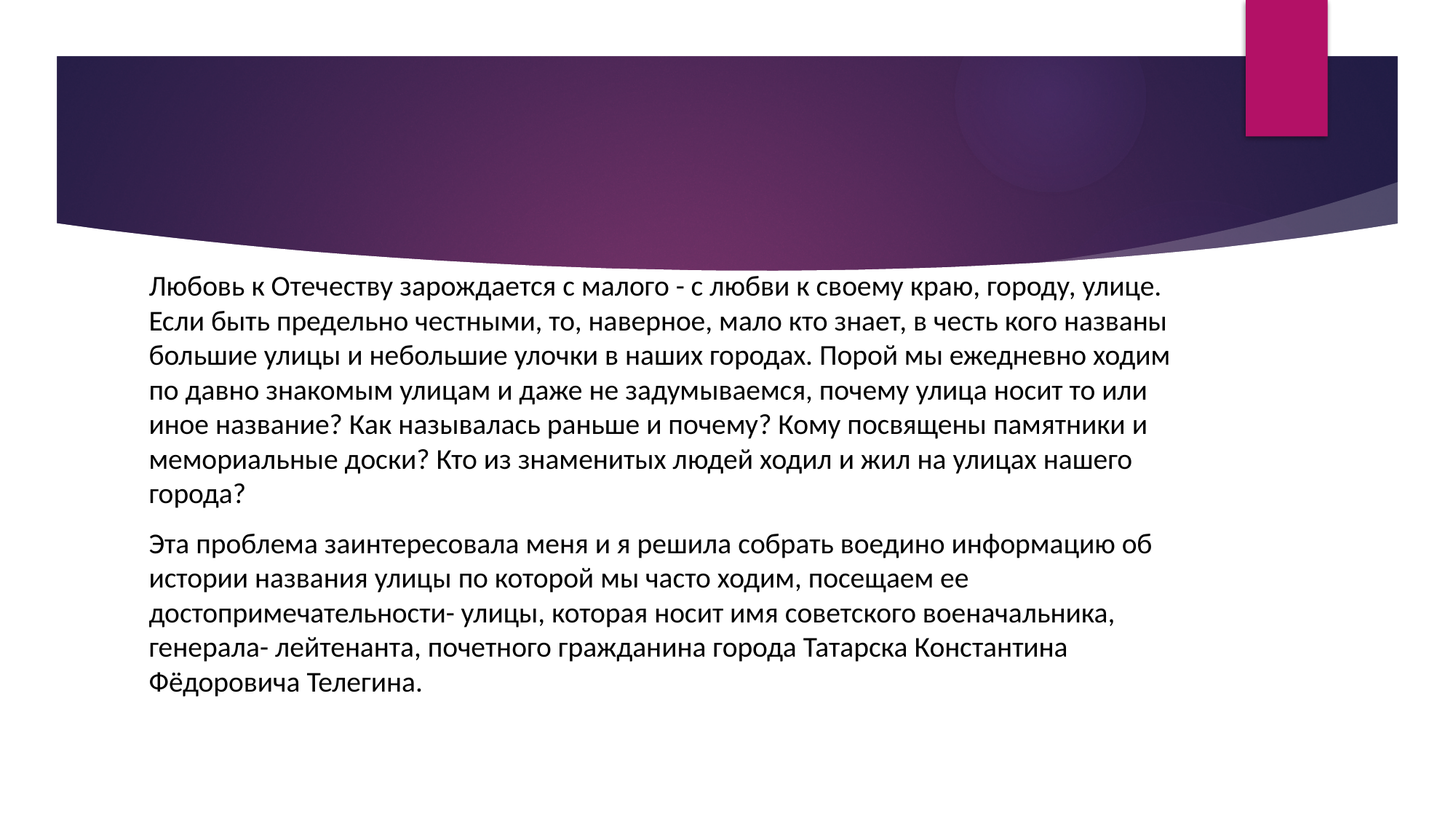

#
Любовь к Отечеству зарождается с малого - с любви к своему краю, городу, улице. Если быть предельно честными, то, наверное, мало кто знает, в честь кого названы большие улицы и небольшие улочки в наших городах. Порой мы ежедневно ходим по давно знакомым улицам и даже не задумываемся, почему улица носит то или иное название? Как называлась раньше и почему? Кому посвящены памятники и мемориальные доски? Кто из знаменитых людей ходил и жил на улицах нашего города?
Эта проблема заинтересовала меня и я решила собрать воедино информацию об истории названия улицы по которой мы часто ходим, посещаем ее достопримечательности- улицы, которая носит имя советского военачальника, генерала- лейтенанта, почетного гражданина города Татарска Константина Фёдоровича Телегина.